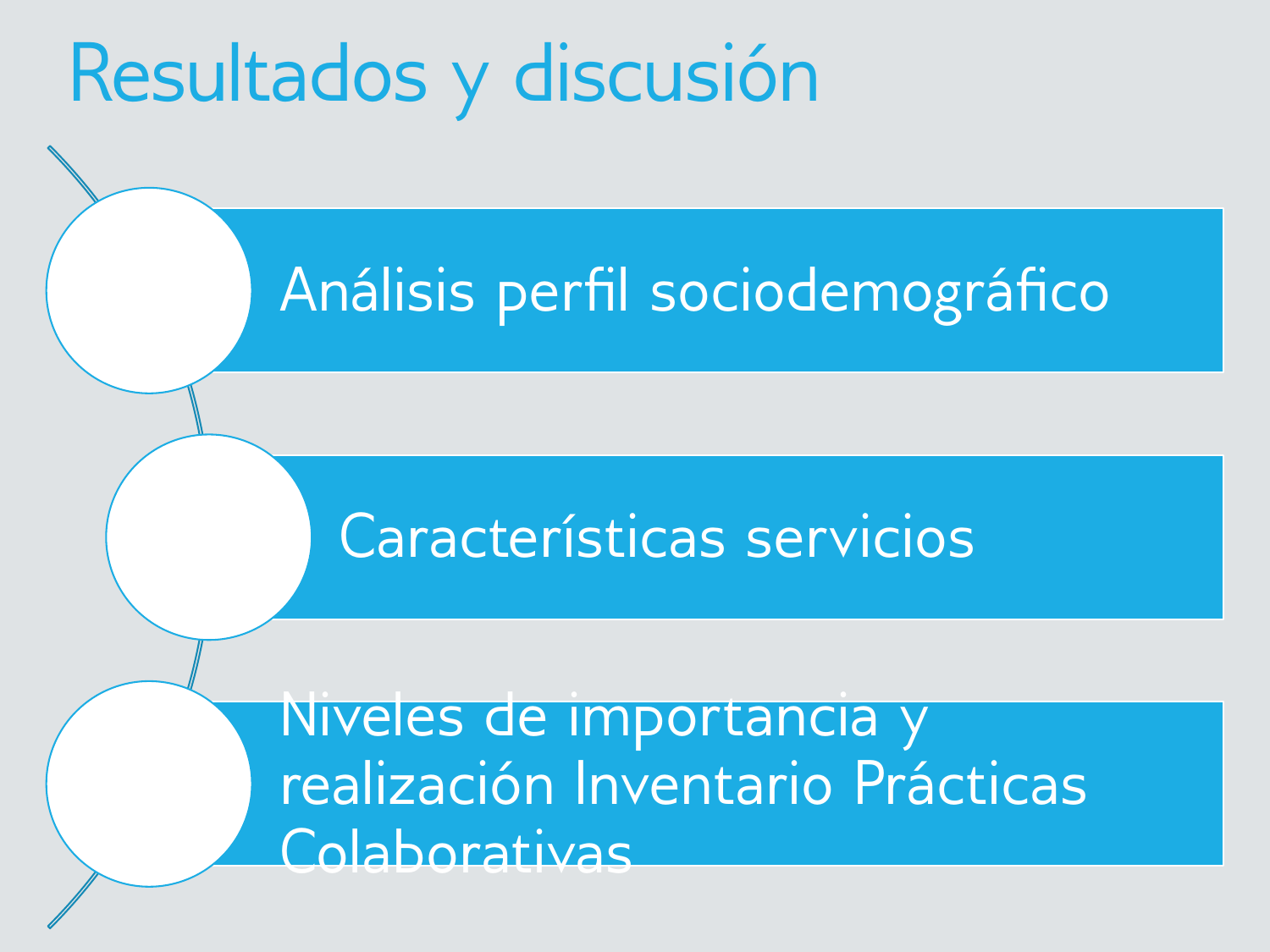

Resultados y discusión
Análisis perfil sociodemográfico
Características servicios
Niveles de importancia y realización Inventario Prácticas Colaborativas